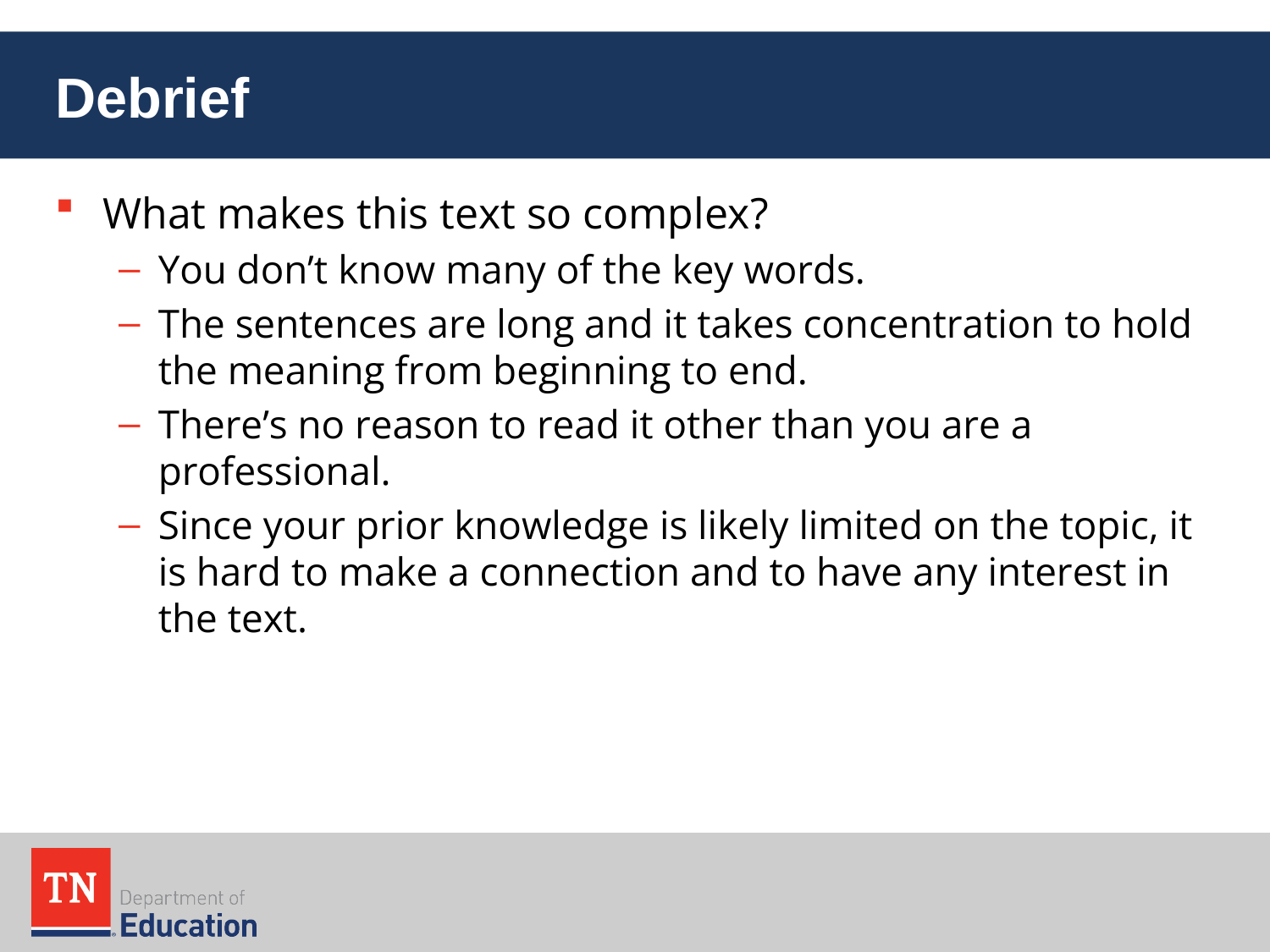

# Debrief
What makes this text so complex?
You don’t know many of the key words.
The sentences are long and it takes concentration to hold the meaning from beginning to end.
There’s no reason to read it other than you are a  professional.
Since your prior knowledge is likely limited on the topic, it is hard to make a connection and to have any interest in the text.